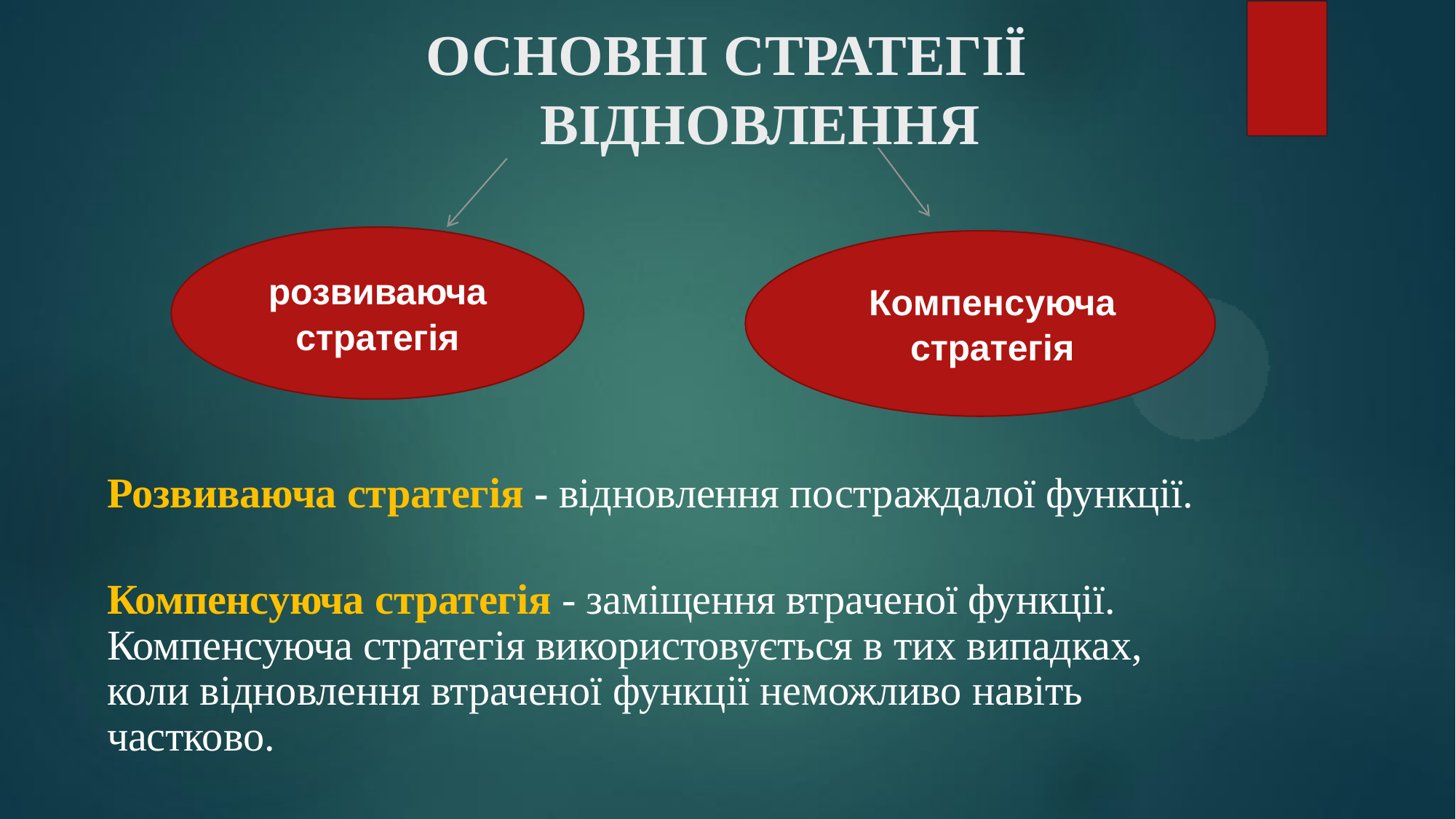

# ОСНОВНІ СТРАТЕГІЇ ВІДНОВЛЕННЯ

розвиваюча
стратегія
Компенсуюча
стратегія

Розвиваюча стратегія - відновлення постраждалої функції.

Компенсуюча стратегія - заміщення втраченої функції. Компенсуюча стратегія використовується в тих випадках, коли відновлення втраченої функції неможливо навіть частково.